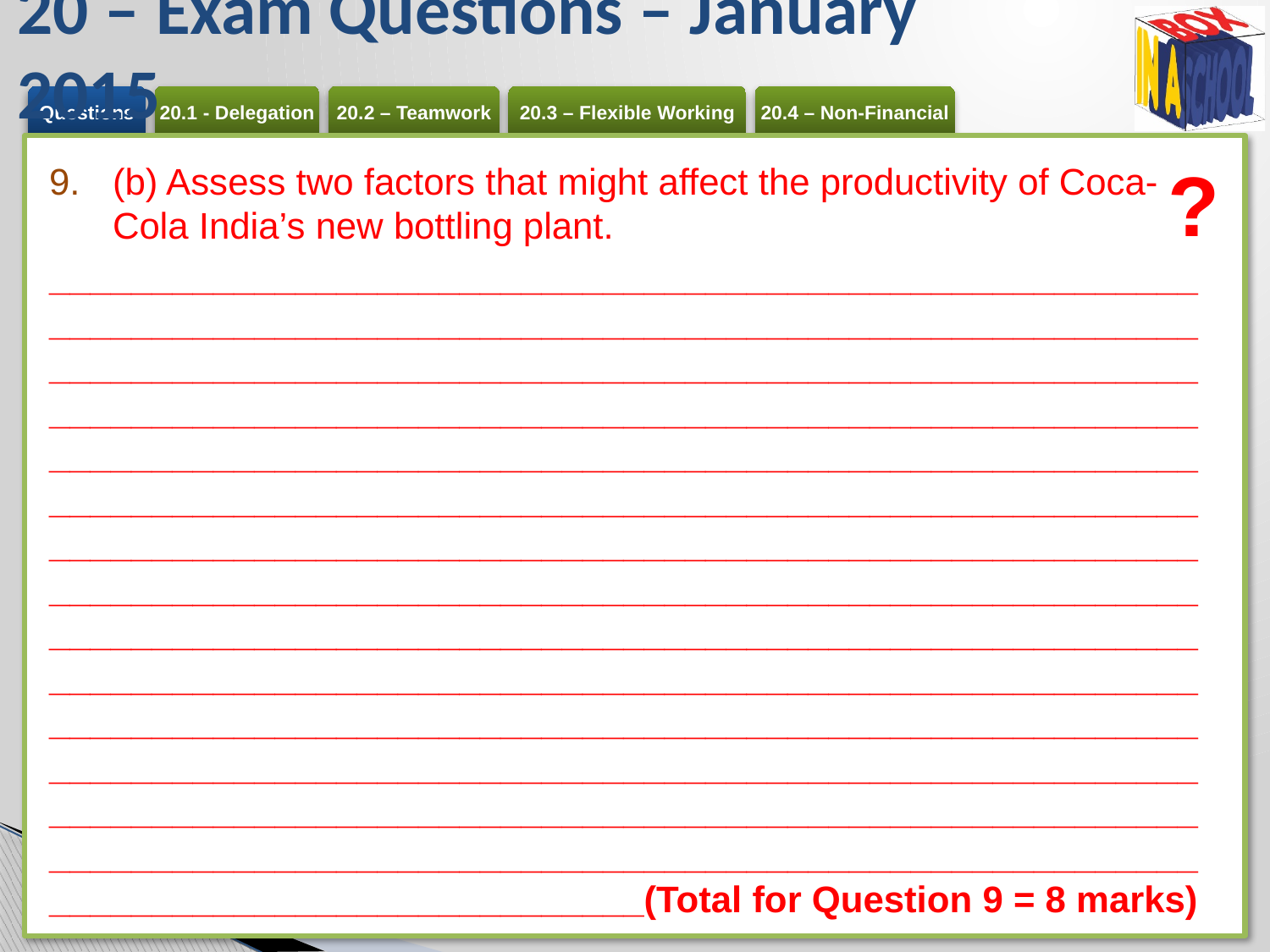

# 20 – Exam Questions – January 2015
?
(b) Assess two factors that might affect the productivity of Coca-Cola India’s new bottling plant.
_____________________________________________________________________________________________________________________________________________________________________________________________________________________________________________________________________________________________________________________________________________________________________________________________________________________________________________________________________________________________________________________________________________________________________________________________________________________________________________________________________________________________________________________________________________________________________________________________________________________________________________(Total for Question 9 = 8 marks)